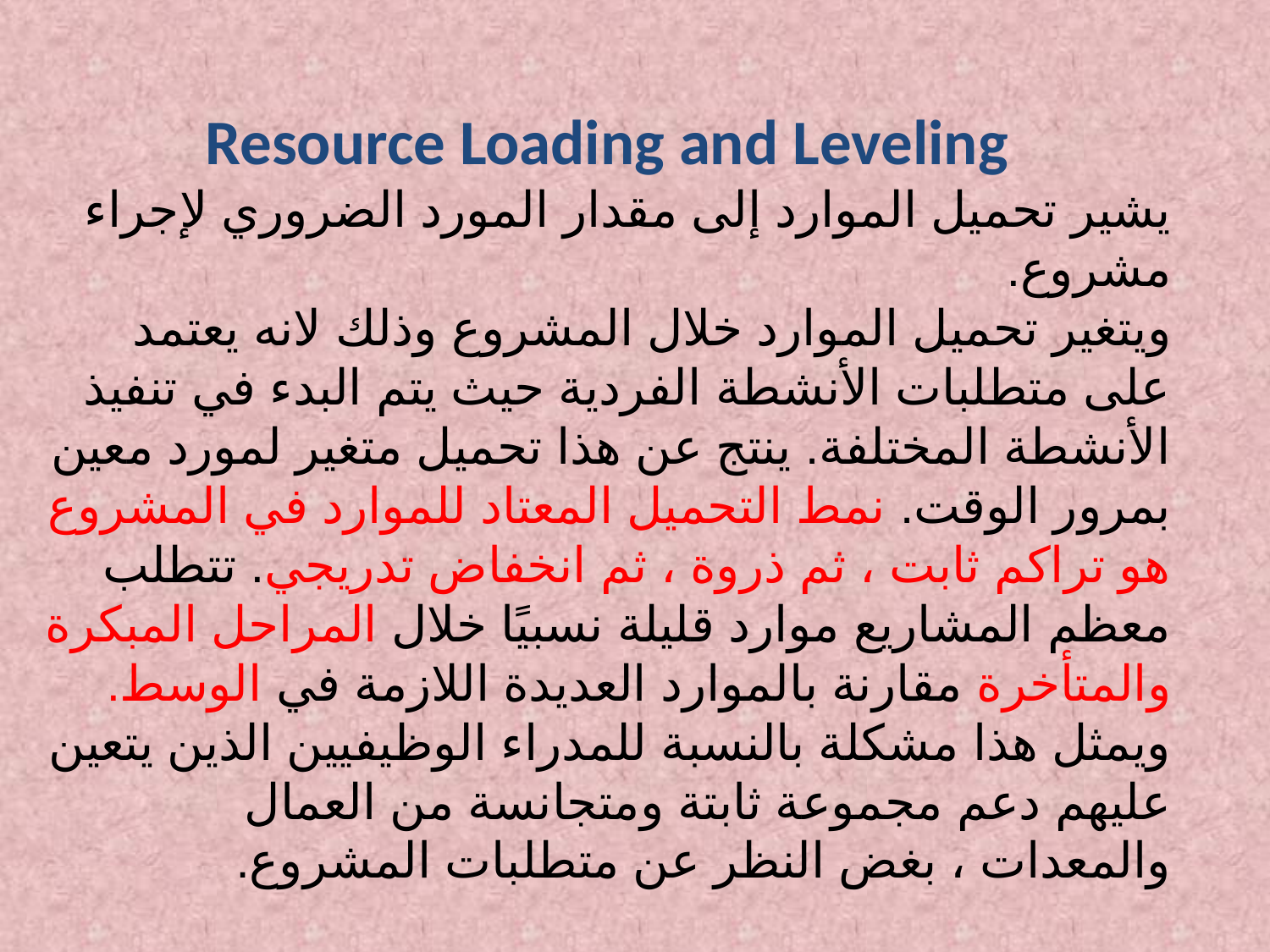

Resource Loading and Leveling
يشير تحميل الموارد إلى مقدار المورد الضروري لإجراء مشروع.
ويتغير تحميل الموارد خلال المشروع وذلك لانه يعتمد على متطلبات الأنشطة الفردية حيث يتم البدء في تنفيذ الأنشطة المختلفة. ينتج عن هذا تحميل متغير لمورد معين بمرور الوقت. نمط التحميل المعتاد للموارد في المشروع هو تراكم ثابت ، ثم ذروة ، ثم انخفاض تدريجي. تتطلب معظم المشاريع موارد قليلة نسبيًا خلال المراحل المبكرة والمتأخرة مقارنة بالموارد العديدة اللازمة في الوسط. ويمثل هذا مشكلة بالنسبة للمدراء الوظيفيين الذين يتعين عليهم دعم مجموعة ثابتة ومتجانسة من العمال والمعدات ، بغض النظر عن متطلبات المشروع.